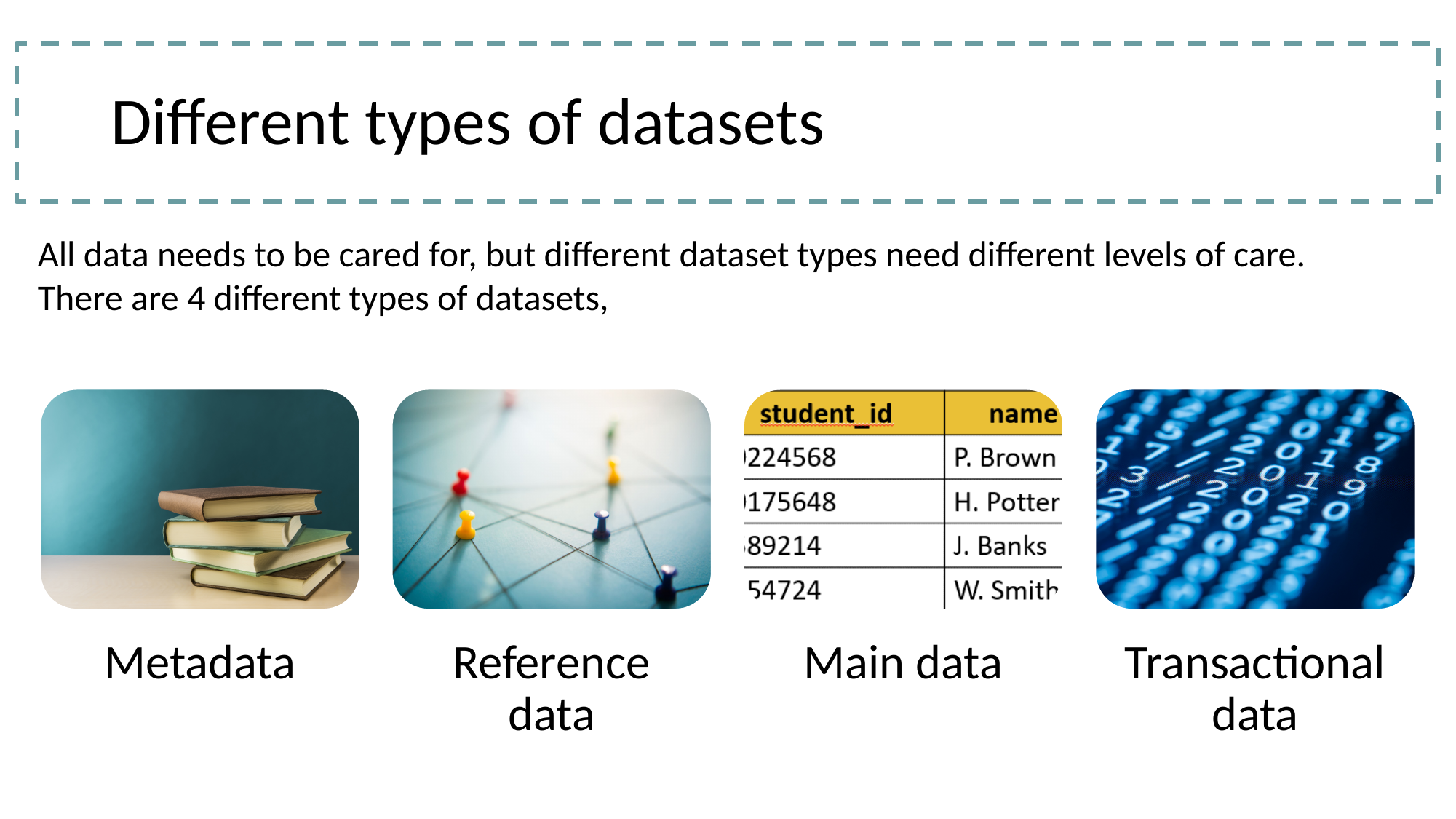

# Different types of datasets
All data needs to be cared for, but different dataset types need different levels of care.
There are 4 different types of datasets,
Metadata
Reference data
Main data
Transactional data